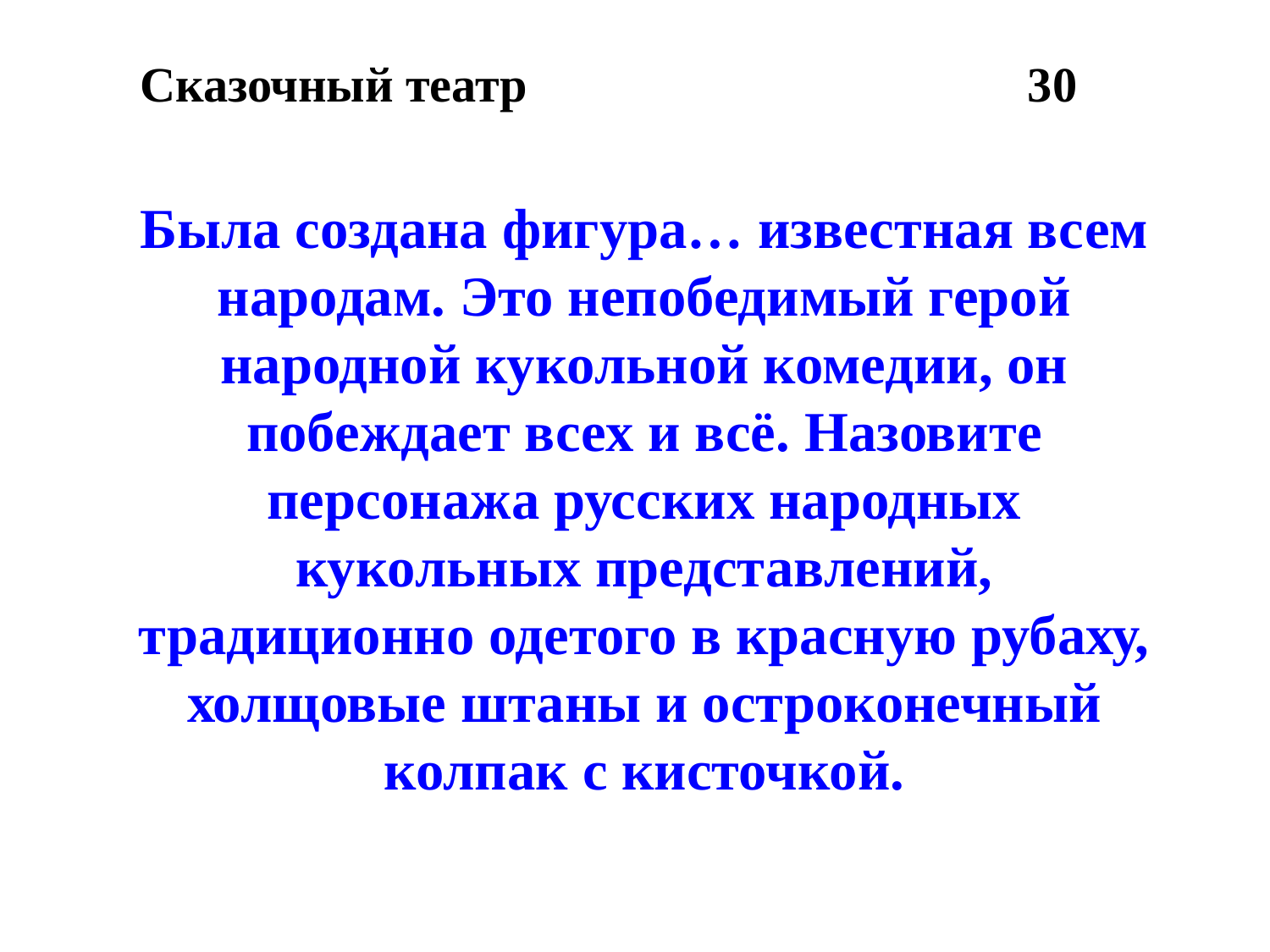

Сказочный театр
30
Была создана фигура… известная всем народам. Это непобедимый герой народной кукольной комедии, он побеждает всех и всё. Назовите персонажа русских народных кукольных представлений, традиционно одетого в красную рубаху, холщовые штаны и остроконечный колпак с кисточкой.